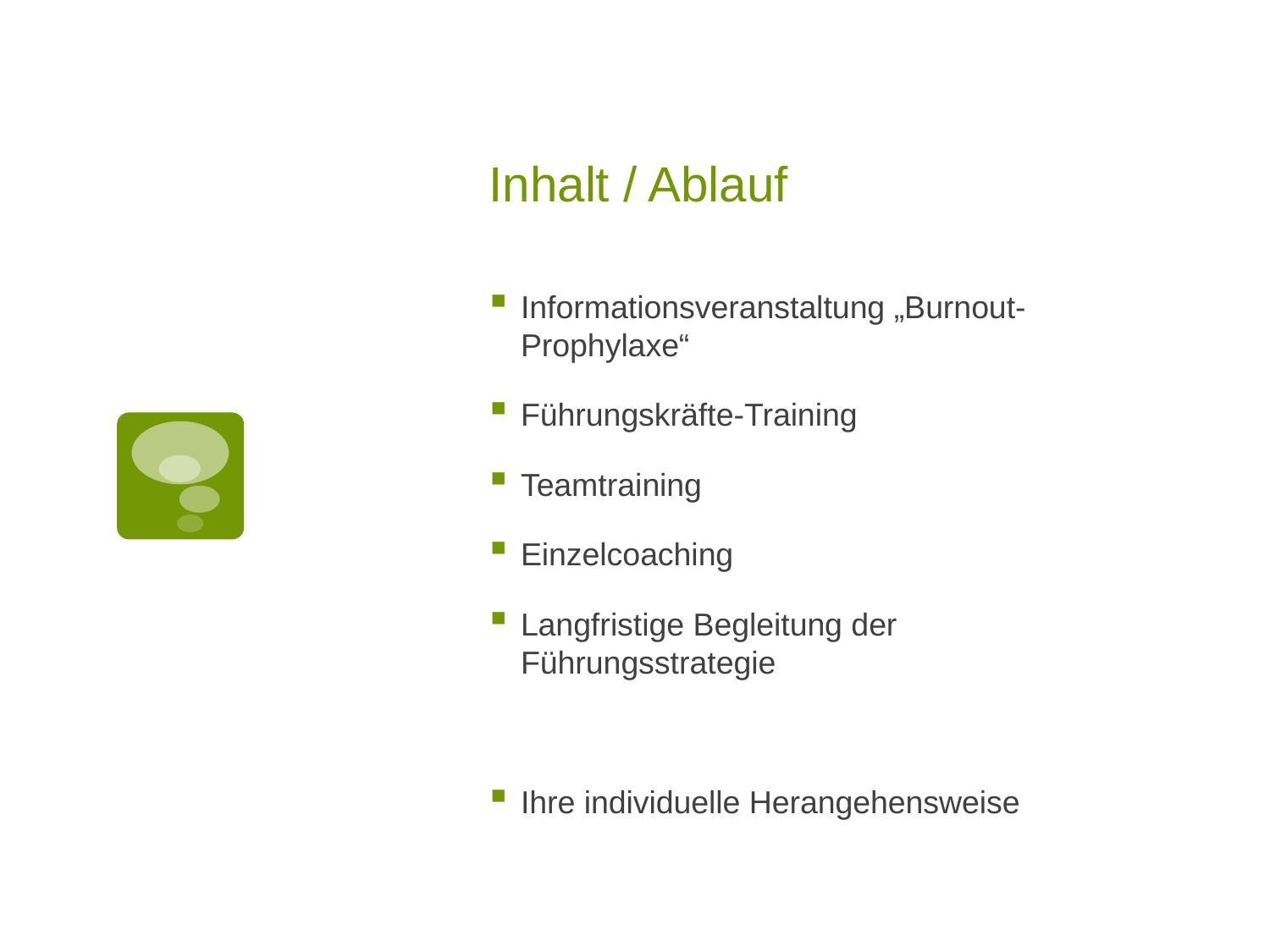

# Inhalt / Ablauf
Informationsveranstaltung „Burnout-Prophylaxe“
Führungskräfte-Training
Teamtraining
Einzelcoaching
Langfristige Begleitung der Führungsstrategie

Ihre individuelle Herangehensweise